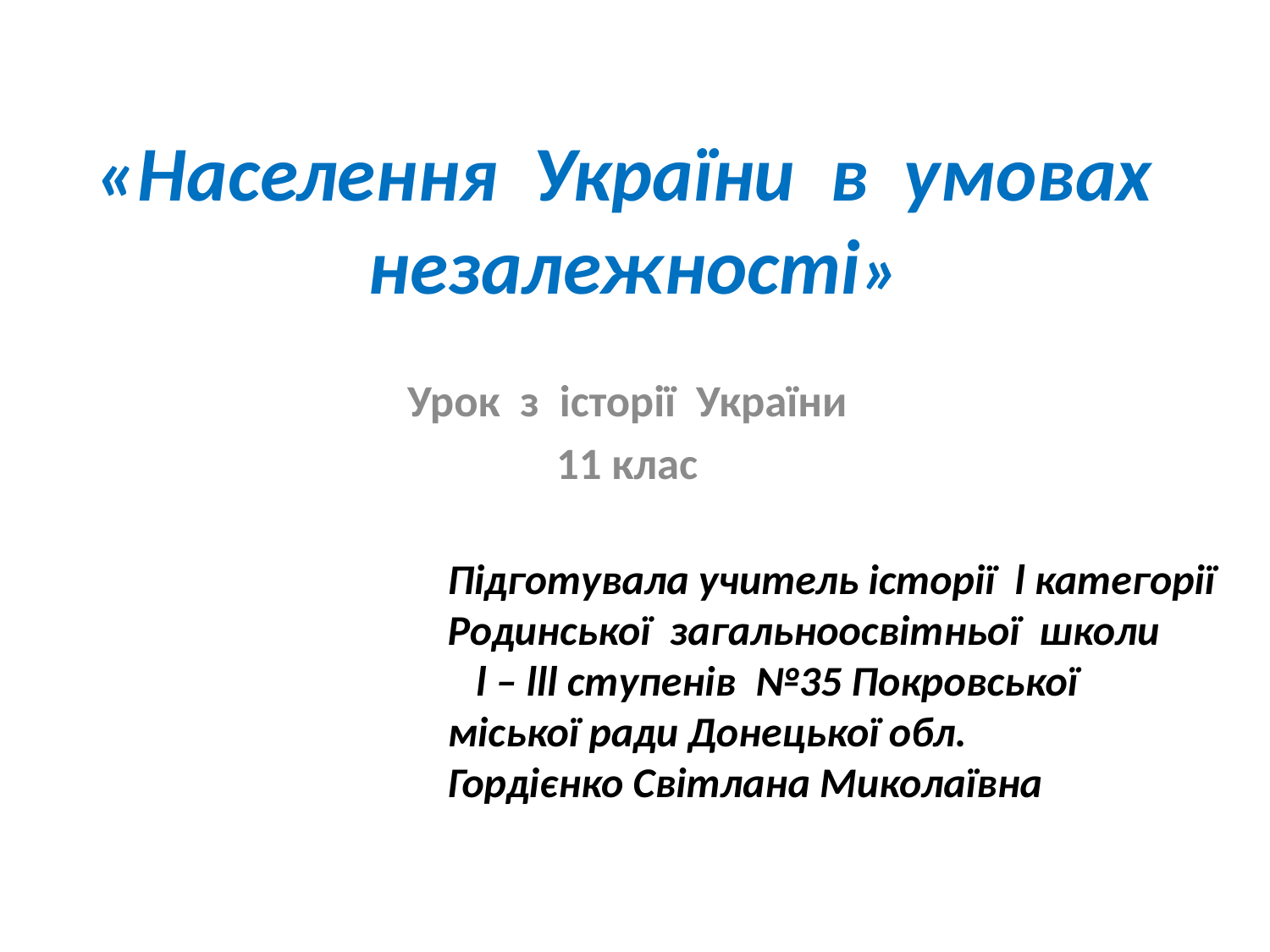

# «Населення  України  в  умовах  незалежності»
Урок  з  історії  України
11 клас
Підготувала учитель історії  l категорії
Родинської  загальноосвітньої  школи          l – lll ступенів  №35 Покровської
міської ради Донецької обл.
Гордієнко Світлана Миколаївна